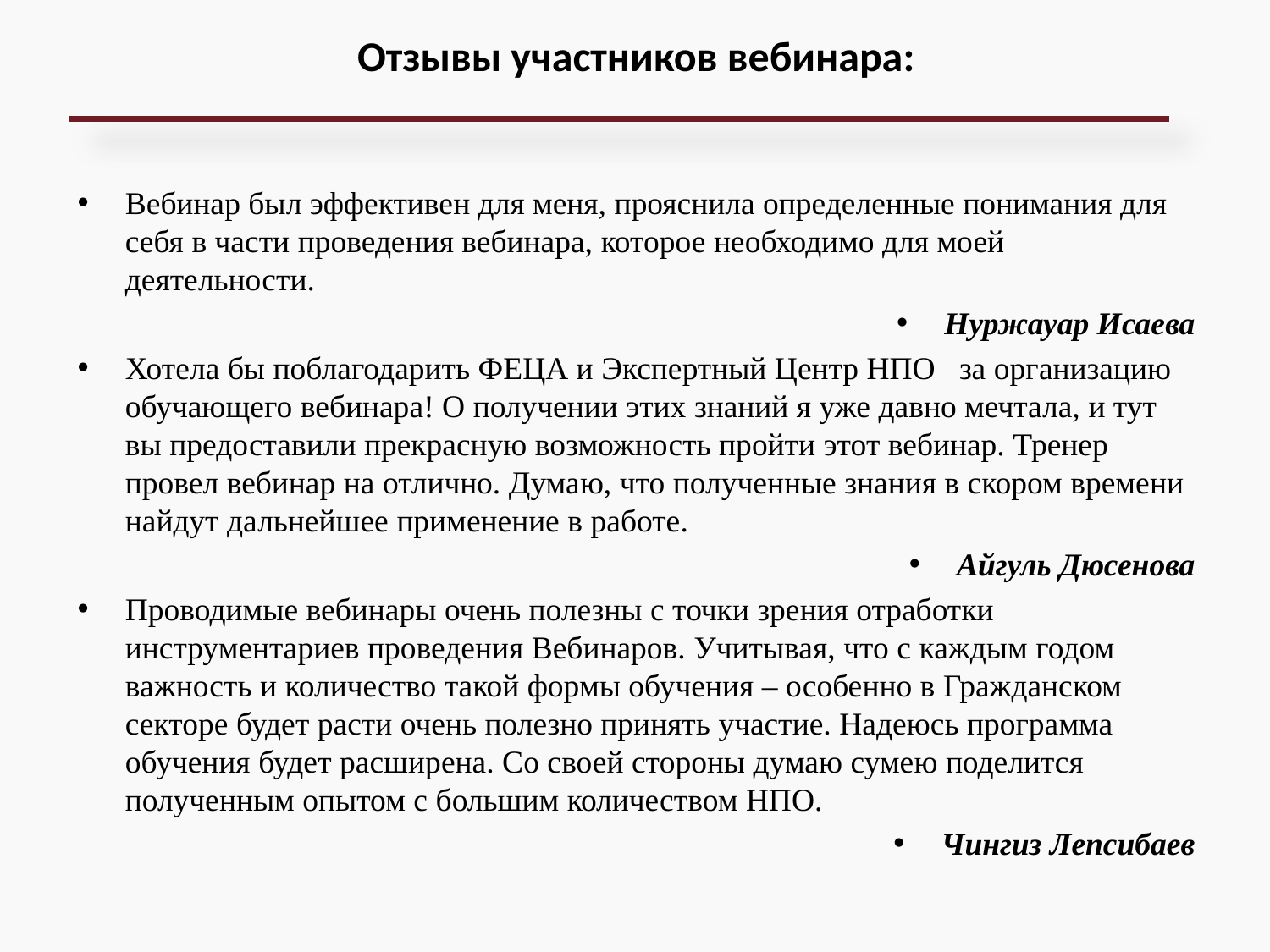

# Отзывы участников вебинара:
Вебинар был эффективен для меня, прояснила определенные понимания для себя в части проведения вебинара, которое необходимо для моей деятельности.
Нуржауар Исаева
Хотела бы поблагодарить ФЕЦА и Экспертный Центр НПО   за организацию обучающего вебинара! О получении этих знаний я уже давно мечтала, и тут вы предоставили прекрасную возможность пройти этот вебинар. Тренер провел вебинар на отлично. Думаю, что полученные знания в скором времени найдут дальнейшее применение в работе.
Айгуль Дюсенова
Проводимые вебинары очень полезны с точки зрения отработки инструментариев проведения Вебинаров. Учитывая, что с каждым годом важность и количество такой формы обучения – особенно в Гражданском секторе будет расти очень полезно принять участие. Надеюсь программа обучения будет расширена. Со своей стороны думаю сумею поделится полученным опытом с большим количеством НПО.
Чингиз Лепсибаев